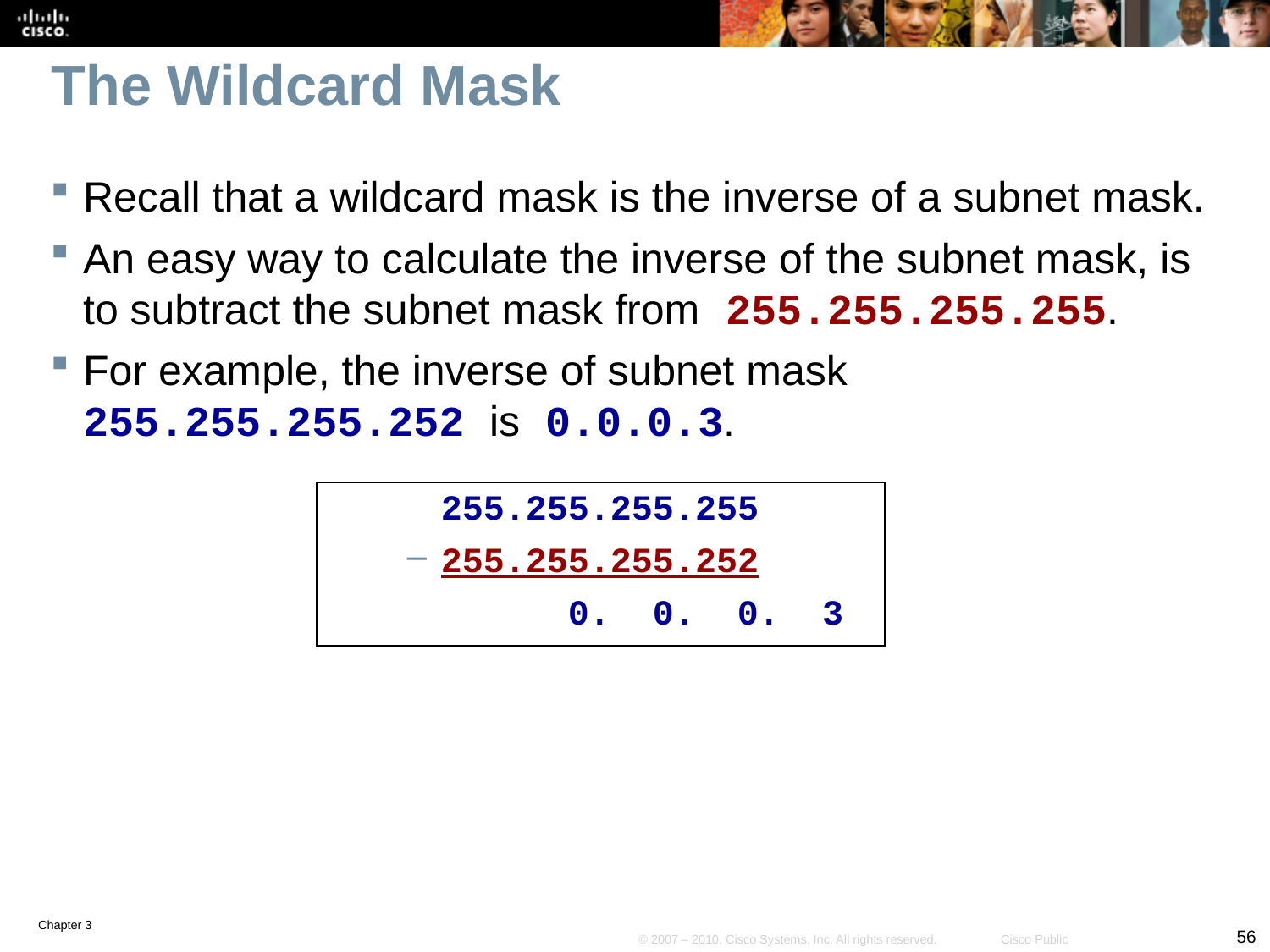

# The Wildcard Mask
Recall that a wildcard mask is the inverse of a subnet mask.
An easy way to calculate the inverse of the subnet mask, is to subtract the subnet mask from 255.255.255.255.
For example, the inverse of subnet mask 255.255.255.252 is 0.0.0.3.
	255.255.255.255
255.255.255.252
		0.  0.  0.  3